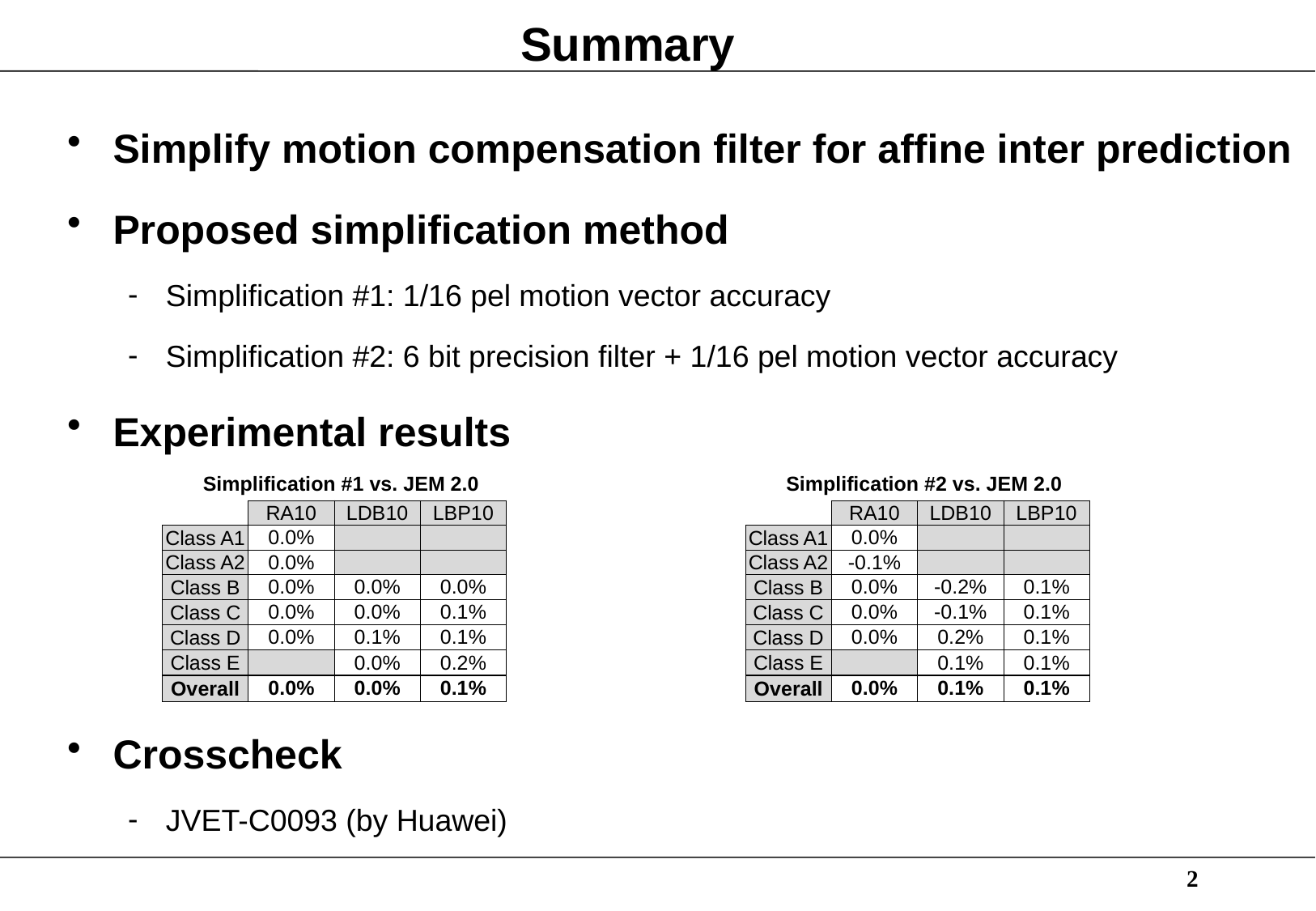

# Summary
Simplify motion compensation filter for affine inter prediction
Proposed simplification method
Simplification #1: 1/16 pel motion vector accuracy
Simplification #2: 6 bit precision filter + 1/16 pel motion vector accuracy
Experimental results

Crosscheck
JVET-C0093 (by Huawei)

Simplification #1 vs. JEM 2.0
Simplification #2 vs. JEM 2.0
|  | RA10 | LDB10 | LBP10 |
| --- | --- | --- | --- |
| Class A1 | 0.0% |  |  |
| Class A2 | 0.0% |  |  |
| Class B | 0.0% | 0.0% | 0.0% |
| Class C | 0.0% | 0.0% | 0.1% |
| Class D | 0.0% | 0.1% | 0.1% |
| Class E |  | 0.0% | 0.2% |
| Overall | 0.0% | 0.0% | 0.1% |
|  | RA10 | LDB10 | LBP10 |
| --- | --- | --- | --- |
| Class A1 | 0.0% |  |  |
| Class A2 | -0.1% |  |  |
| Class B | 0.0% | -0.2% | 0.1% |
| Class C | 0.0% | -0.1% | 0.1% |
| Class D | 0.0% | 0.2% | 0.1% |
| Class E |  | 0.1% | 0.1% |
| Overall | 0.0% | 0.1% | 0.1% |
2